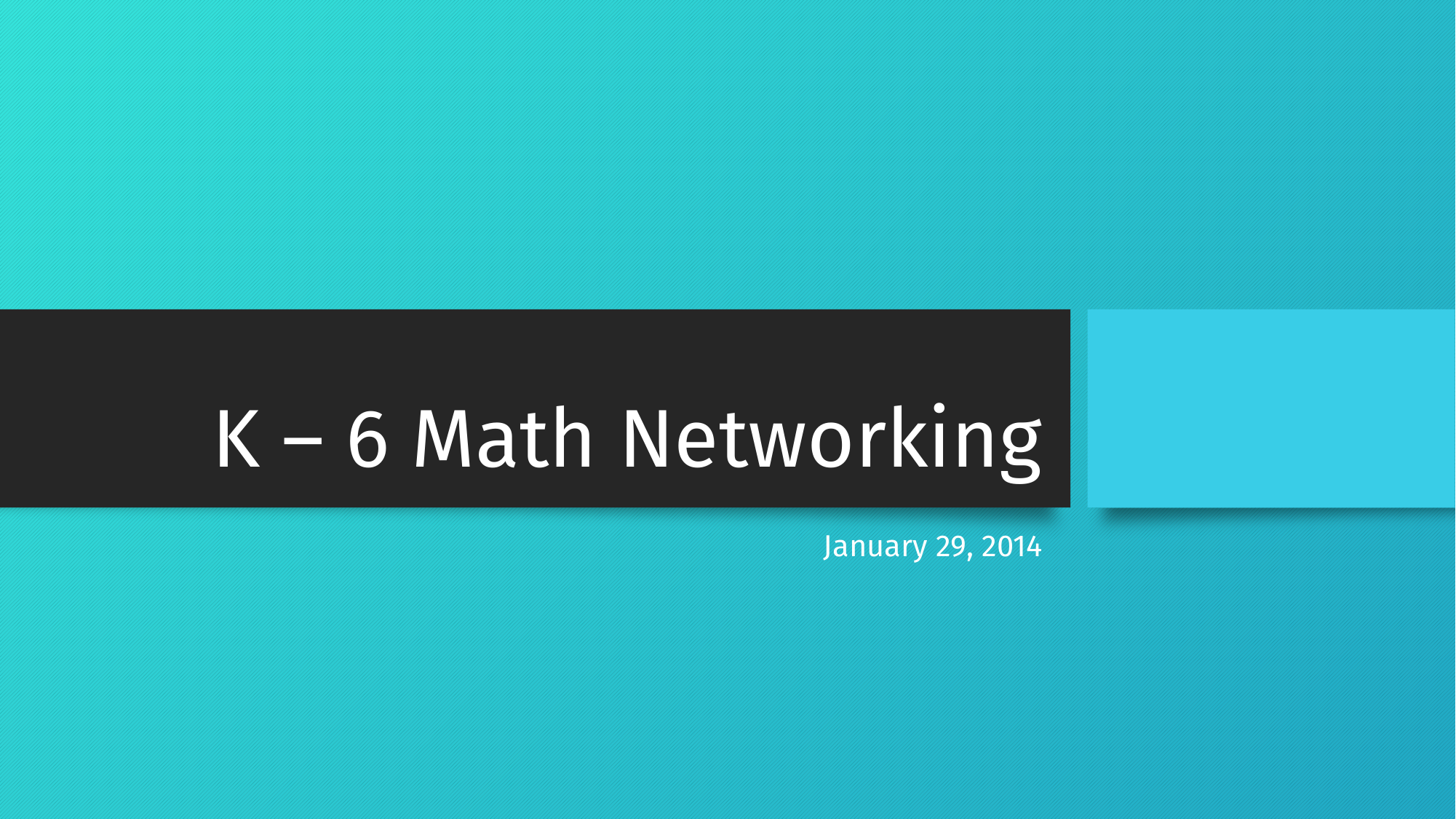

# K – 6 Math Networking
January 29, 2014